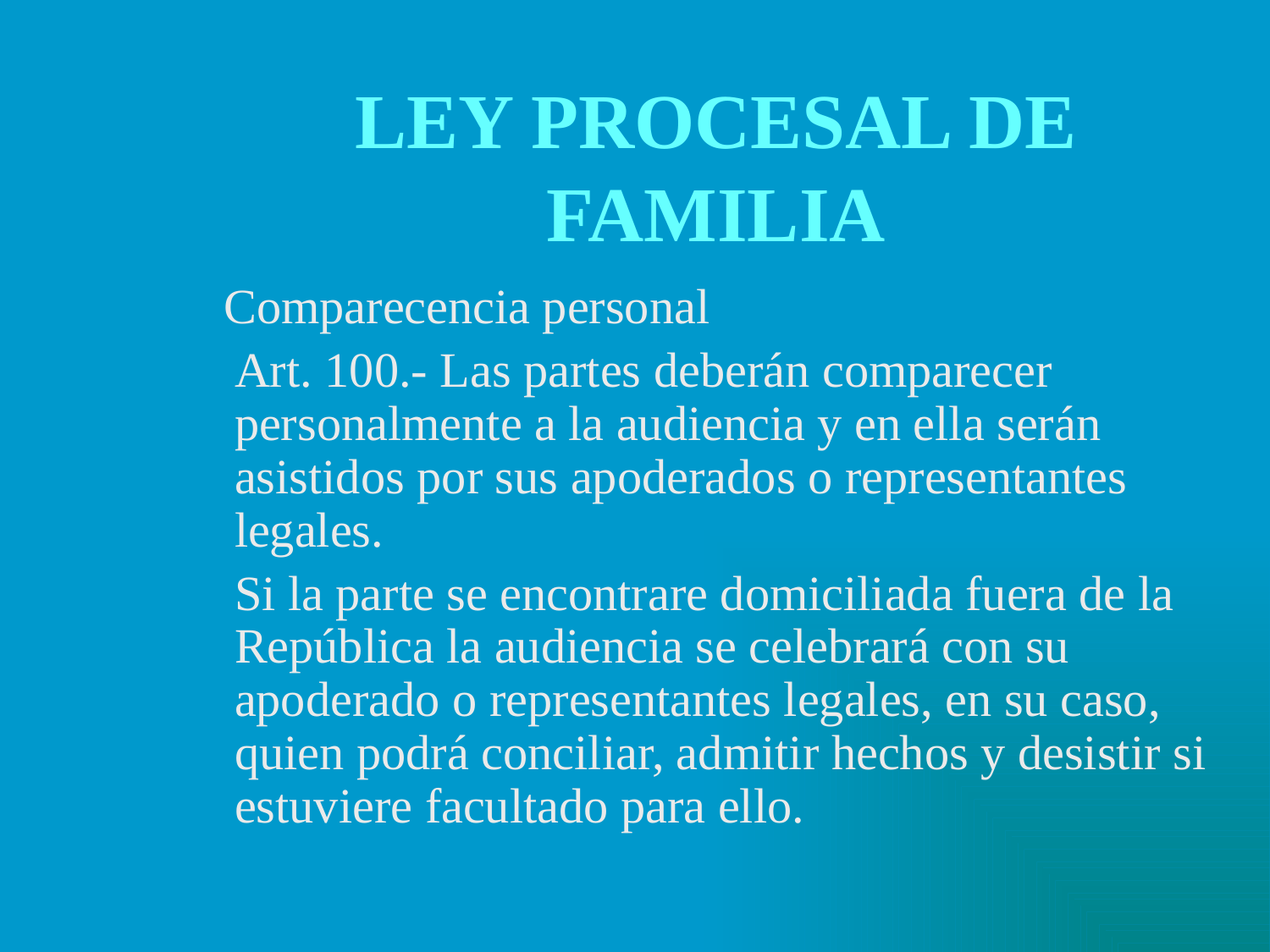

# LEY PROCESAL DE FAMILIA
   Comparecencia personal
	Art. 100.- Las partes deberán comparecer personalmente a la audiencia y en ella serán asistidos por sus apoderados o representantes legales.
	Si la parte se encontrare domiciliada fuera de la República la audiencia se celebrará con su apoderado o representantes legales, en su caso, quien podrá conciliar, admitir hechos y desistir si estuviere facultado para ello.